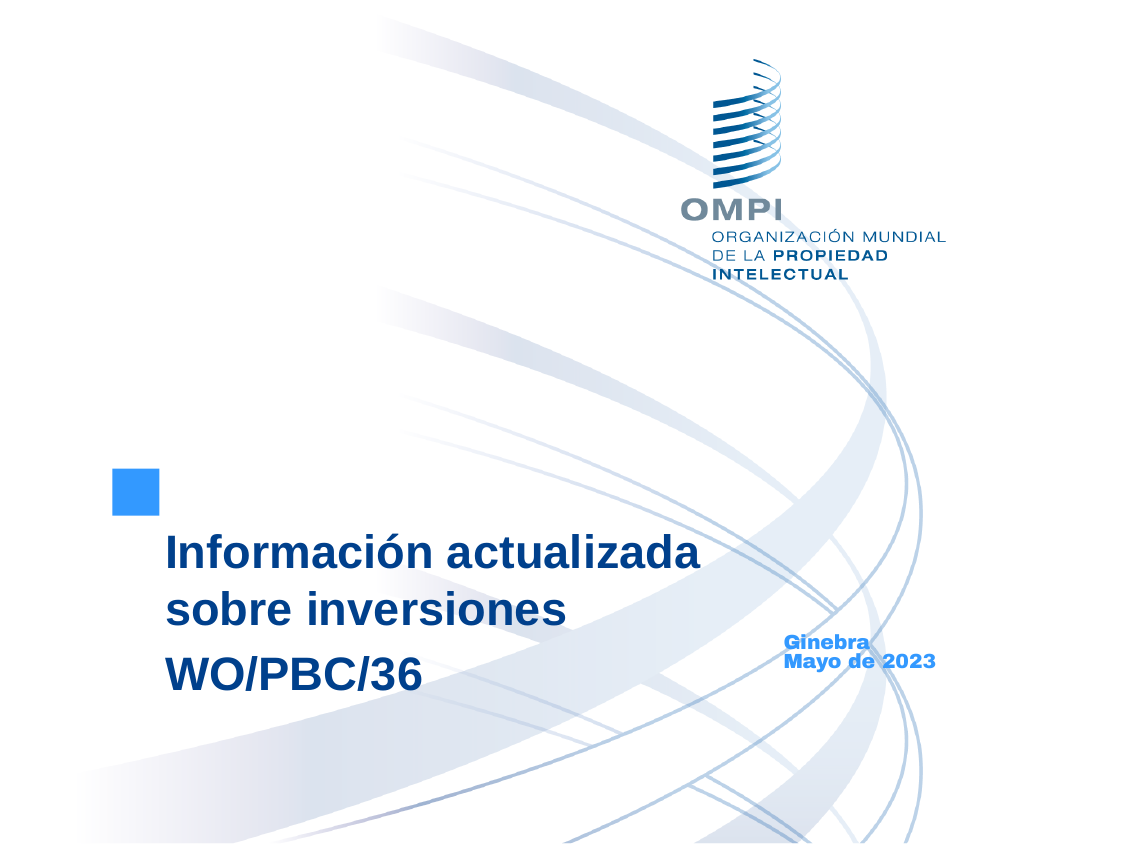

Información actualizada sobre inversiones
WO/PBC/36
Ginebra
Mayo de 2023